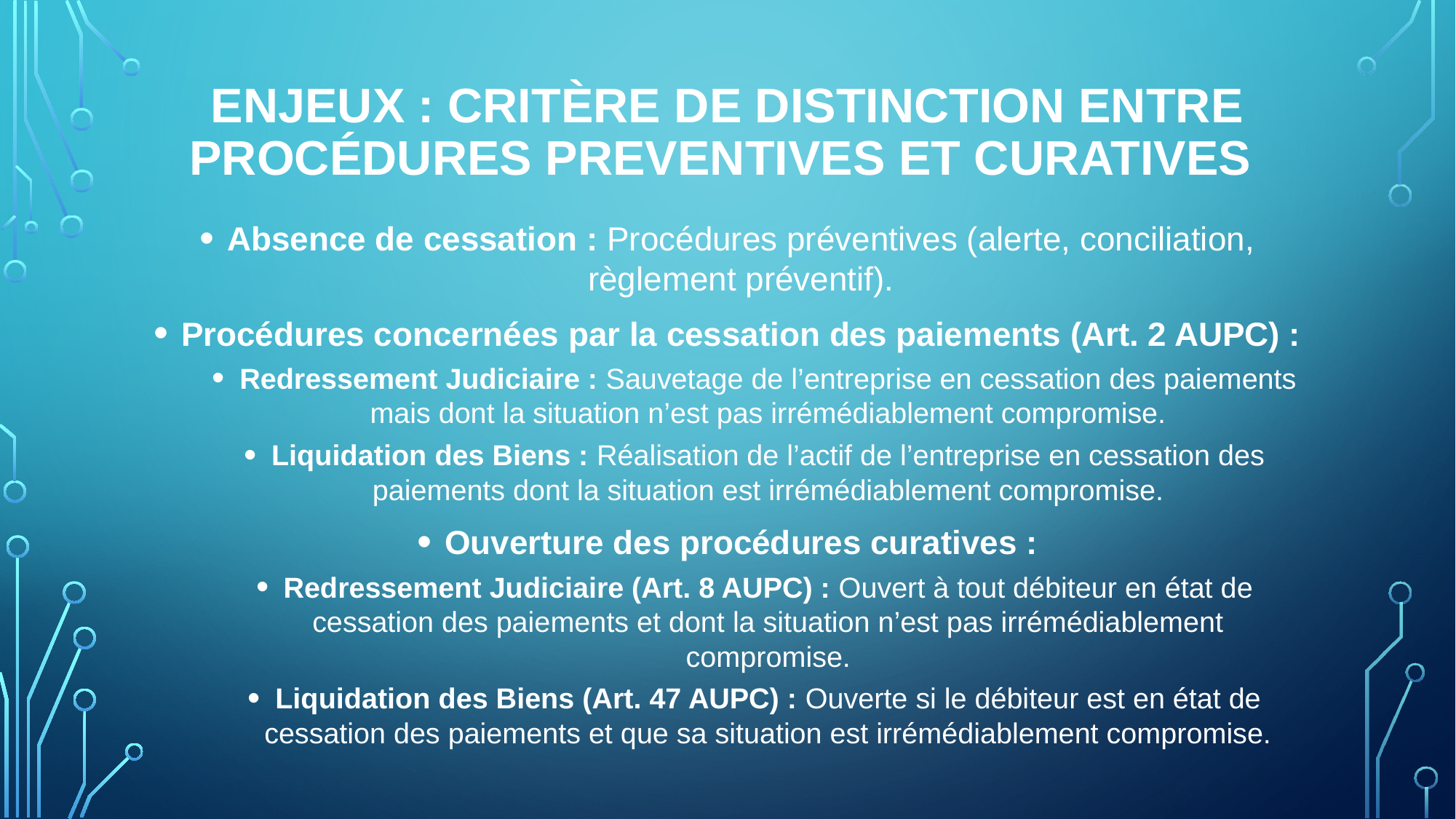

# Enjeux : Critère DE Distinction ENTRE Procédures PREVENTIVES et Curatives
Absence de cessation : Procédures préventives (alerte, conciliation, règlement préventif).
Procédures concernées par la cessation des paiements (Art. 2 AUPC) :
Redressement Judiciaire : Sauvetage de l’entreprise en cessation des paiements mais dont la situation n’est pas irrémédiablement compromise.
Liquidation des Biens : Réalisation de l’actif de l’entreprise en cessation des paiements dont la situation est irrémédiablement compromise.
Ouverture des procédures curatives :
Redressement Judiciaire (Art. 8 AUPC) : Ouvert à tout débiteur en état de cessation des paiements et dont la situation n’est pas irrémédiablement compromise.
Liquidation des Biens (Art. 47 AUPC) : Ouverte si le débiteur est en état de cessation des paiements et que sa situation est irrémédiablement compromise.